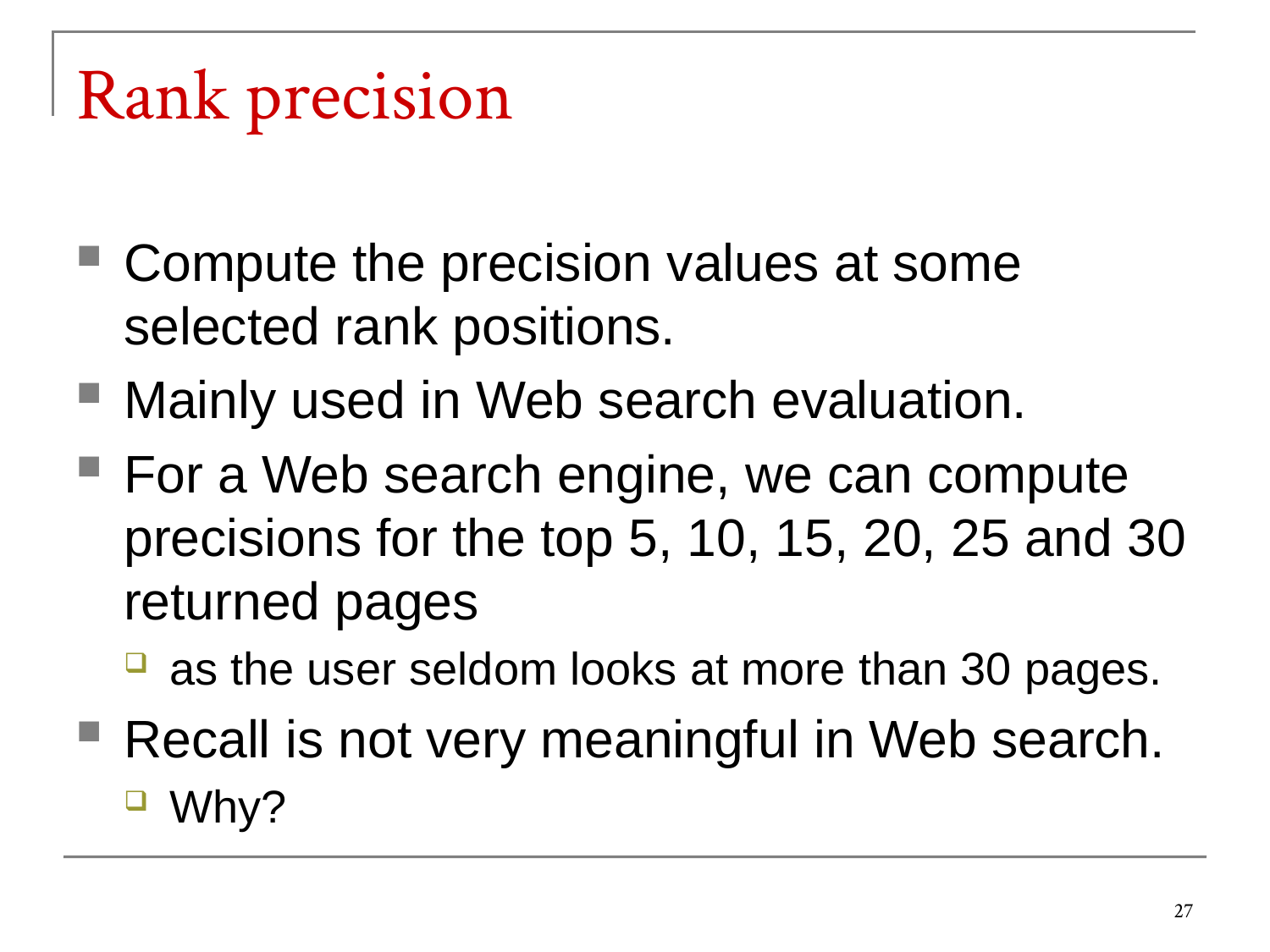

# Rank precision
Compute the precision values at some selected rank positions.
Mainly used in Web search evaluation.
For a Web search engine, we can compute precisions for the top 5, 10, 15, 20, 25 and 30 returned pages
as the user seldom looks at more than 30 pages.
Recall is not very meaningful in Web search.
Why?
27